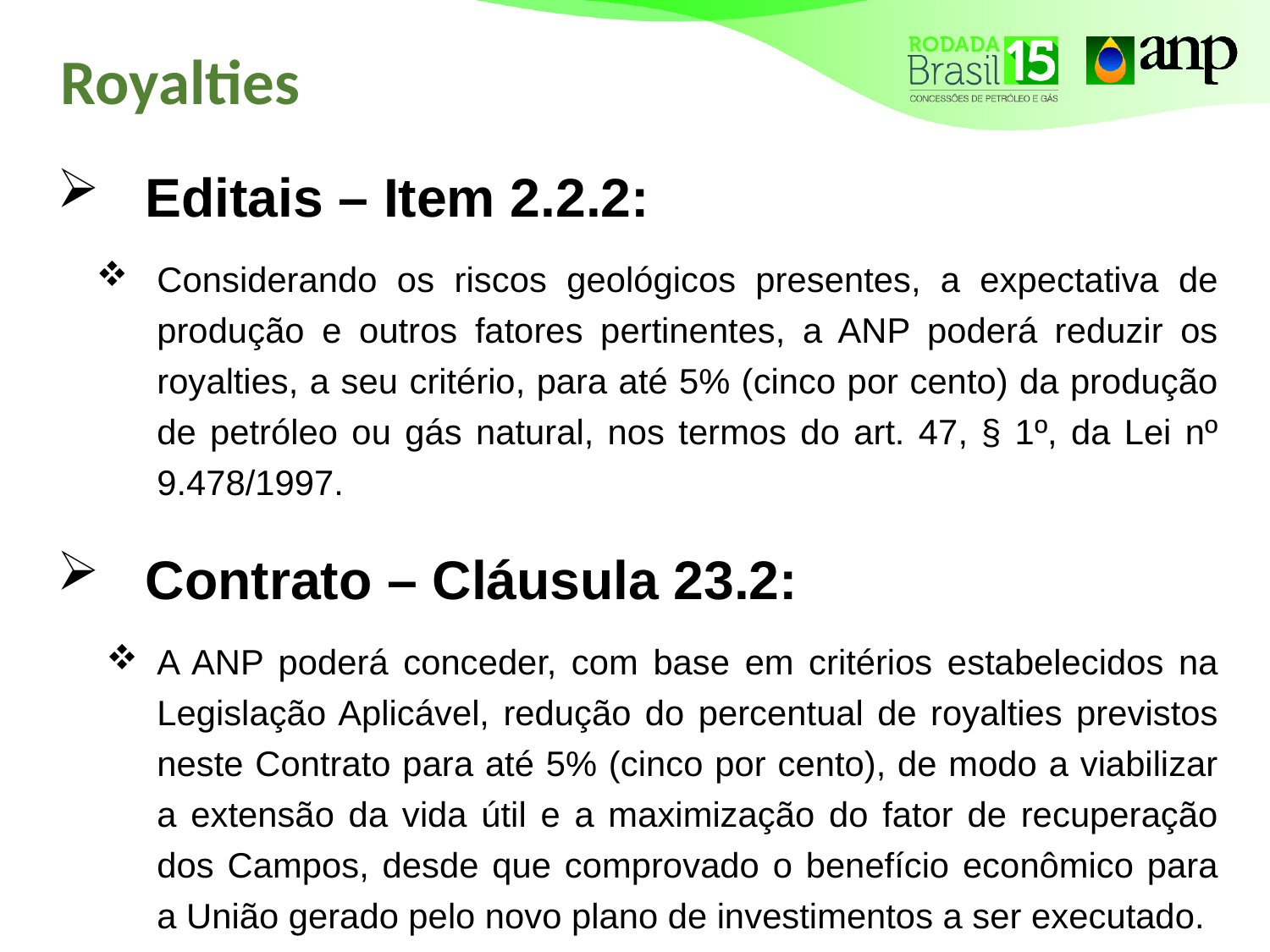

# Royalties
Editais – Item 2.2.2:
Considerando os riscos geológicos presentes, a expectativa de produção e outros fatores pertinentes, a ANP poderá reduzir os royalties, a seu critério, para até 5% (cinco por cento) da produção de petróleo ou gás natural, nos termos do art. 47, § 1º, da Lei nº 9.478/1997.
Contrato – Cláusula 23.2:
A ANP poderá conceder, com base em critérios estabelecidos na Legislação Aplicável, redução do percentual de royalties previstos neste Contrato para até 5% (cinco por cento), de modo a viabilizar a extensão da vida útil e a maximização do fator de recuperação dos Campos, desde que comprovado o benefício econômico para a União gerado pelo novo plano de investimentos a ser executado.